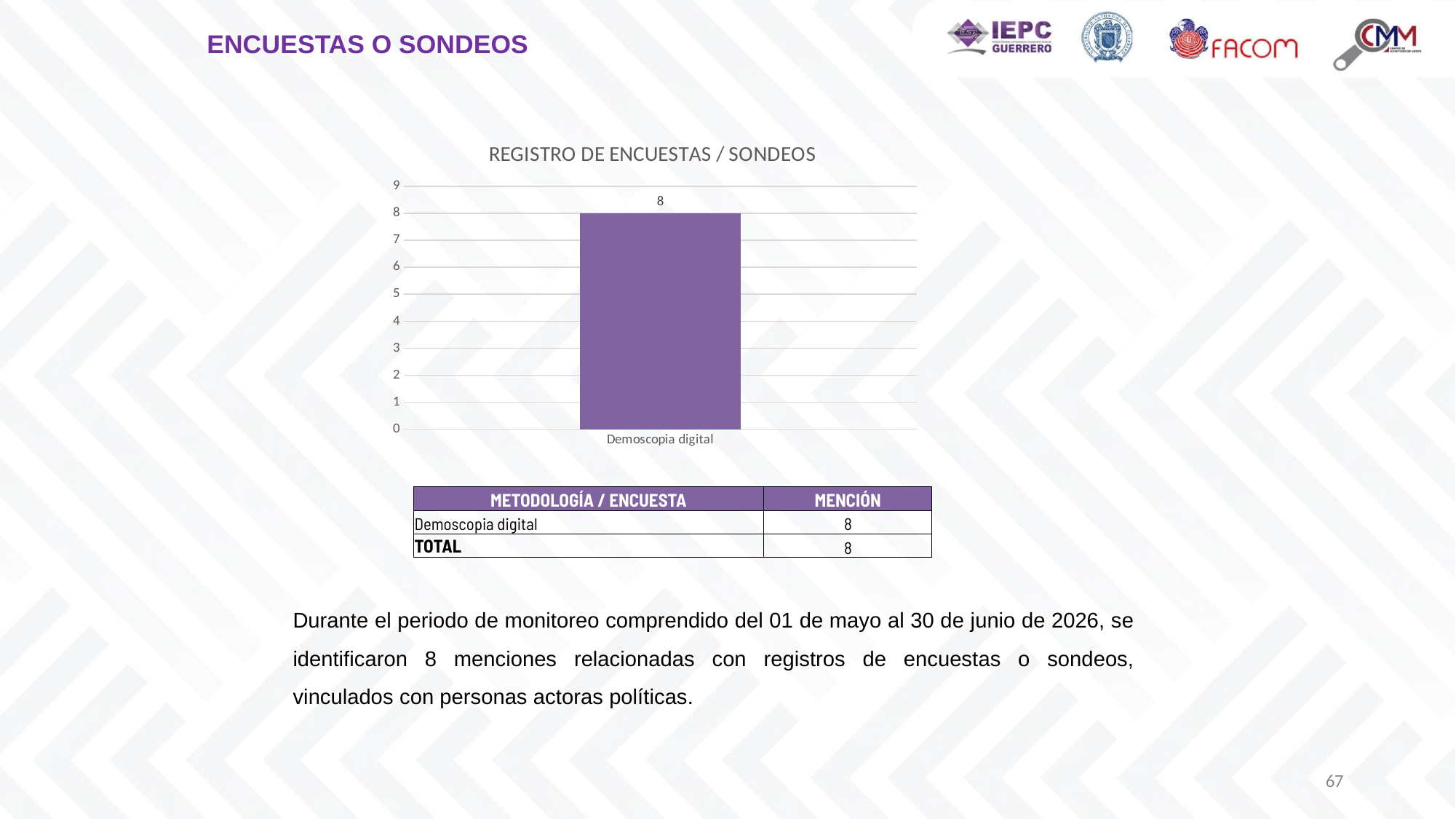

ENCUESTAS O SONDEOS

### Chart: REGISTRO DE ENCUESTAS / SONDEOS

| Category | MENCIÓN |
|---|---|
| Demoscopia digital | 8.0 |
| METODOLOGÍA / ENCUESTA | MENCIÓN |
| --- | --- |
| Demoscopia digital | 8 |
| TOTAL | 8 |
Durante el periodo de monitoreo comprendido del 01 de mayo al 30 de junio de 2026, se identificaron 8 menciones relacionadas con registros de encuestas o sondeos, vinculados con personas actoras políticas.
67